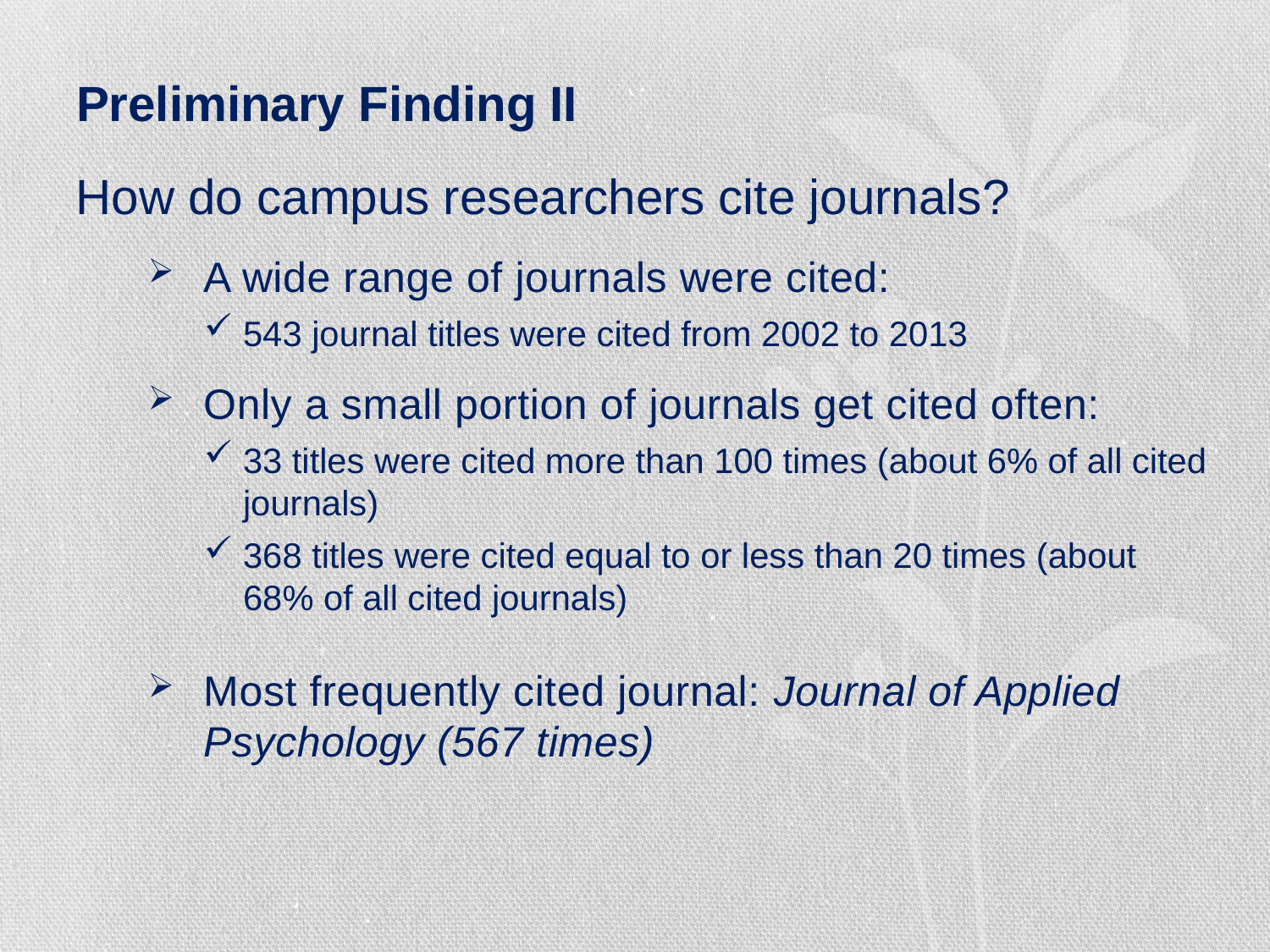

# Preliminary Finding II
How do campus researchers cite journals?
A wide range of journals were cited:
543 journal titles were cited from 2002 to 2013

Only a small portion of journals get cited often:
33 titles were cited more than 100 times (about 6% of all cited journals)
368 titles were cited equal to or less than 20 times (about 68% of all cited journals)

Most frequently cited journal: Journal of Applied Psychology (567 times)